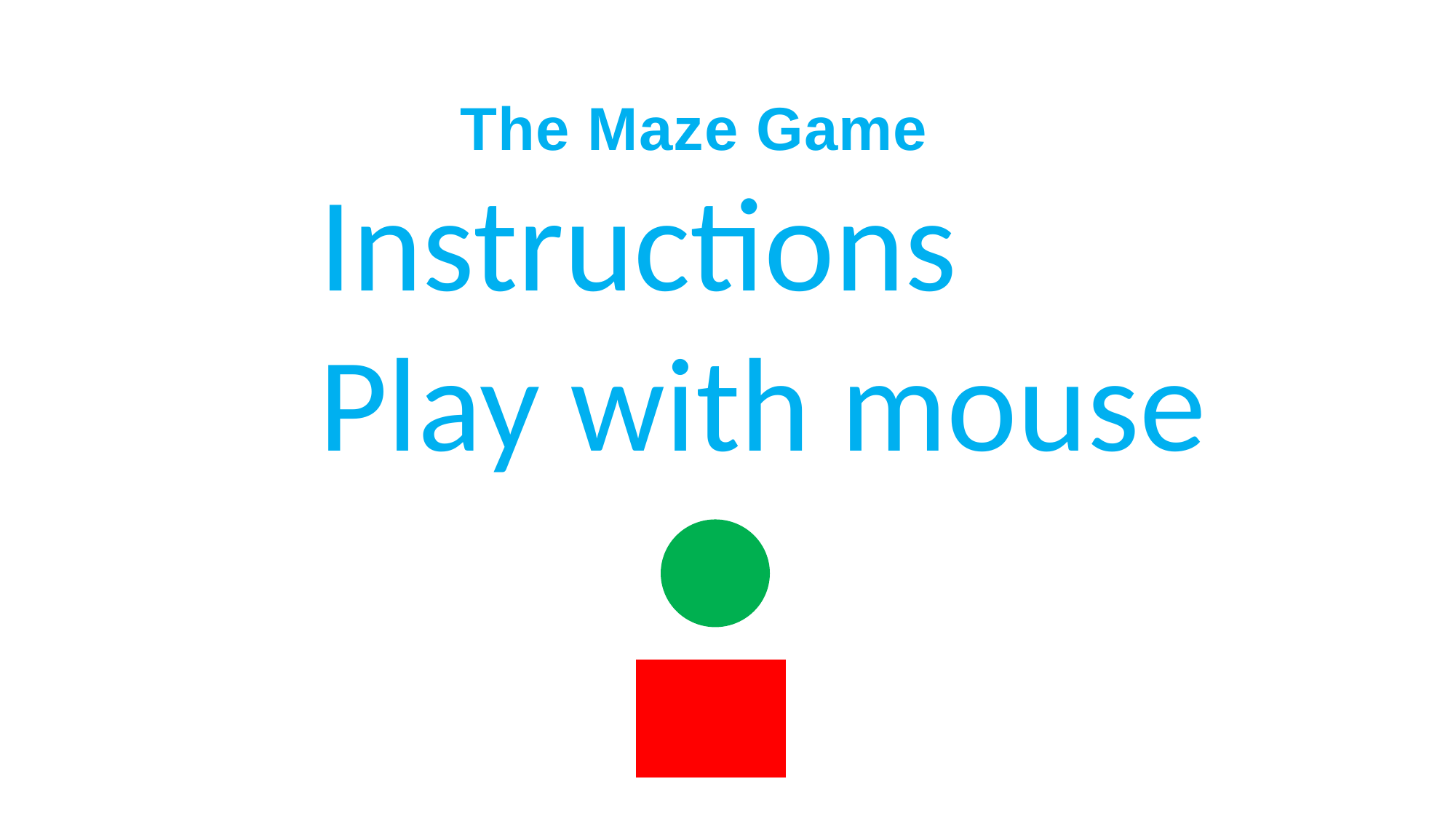

The Maze Game
Instructions
Play with mouse